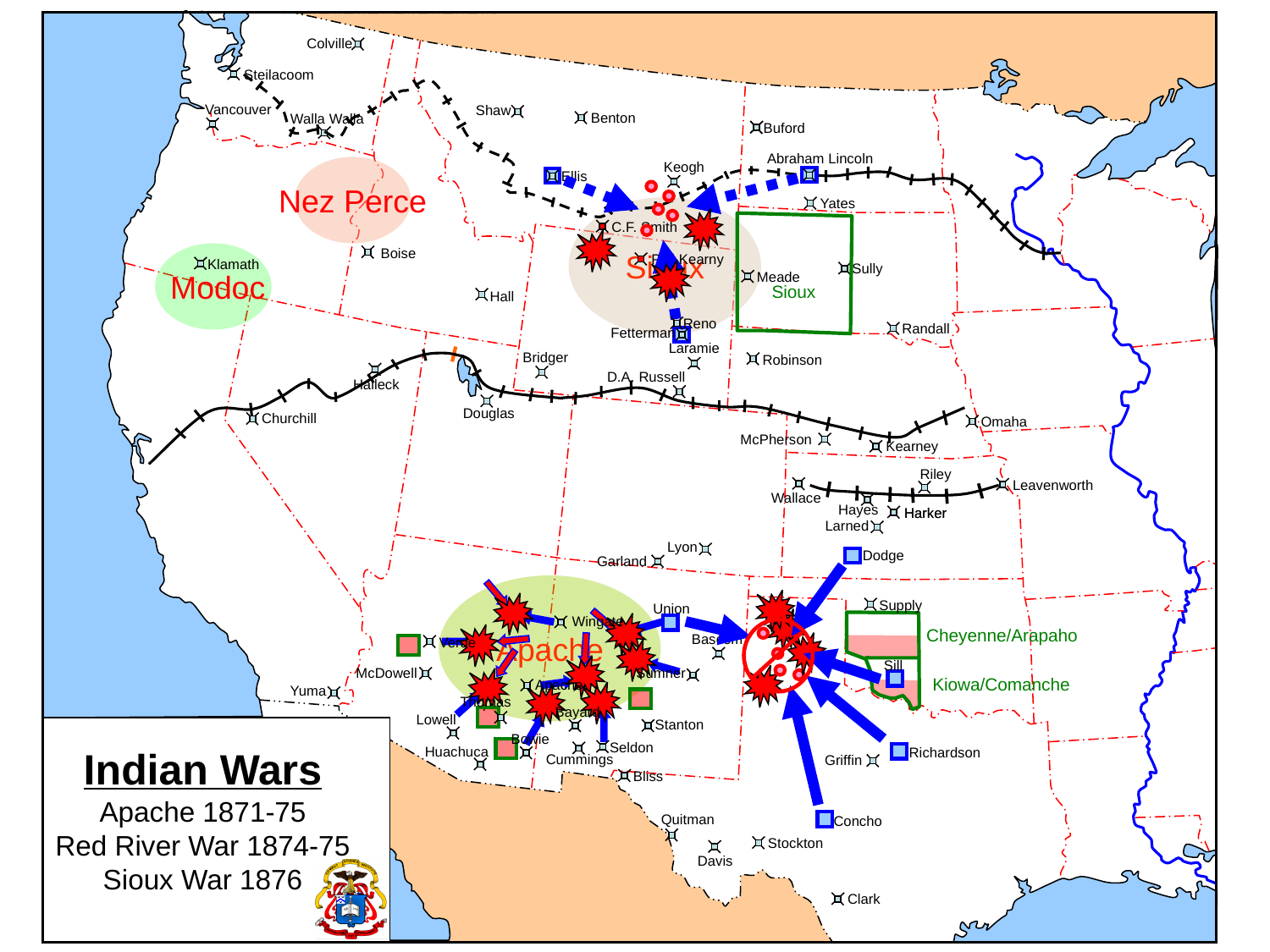

Colville

Steilacoom

Vancouver
Shaw
Benton
Walla Walla

Buford

Abraham Lincoln
Keogh
Nez Perce
Ellis

Yates

Sioux

C.F. Smith

Boise

 Modoc
Phil Kearny

Klamath

Sully

Meade

Sioux
Hall

Reno

Fetterman

Randall

Laramie
Bridger
Robinson

D.A. Russell

Halleck

Douglas

Churchill

Omaha

McPherson

Kearney

Riley
Leavenworth

Wallace

Hayes
Harker
Harker

Larned

Lyon
Dodge

Garland

Apache

Supply

Union

Wingate

Cheyenne/Arapaho

Bascom

Verde

Sill

McDowell

Sumner

Kiowa/Comanche

Apache

Yuma

Thomas

Bayard

Lowell

Stanton

Bowie

Seldon
Indian Wars
Apache 1871-75
Red River War 1874-75
Sioux War 1876
Huachuca
Richardson

Cummings
Griffin

Bliss

Quitman
Concho

Stockton

Davis
Clark